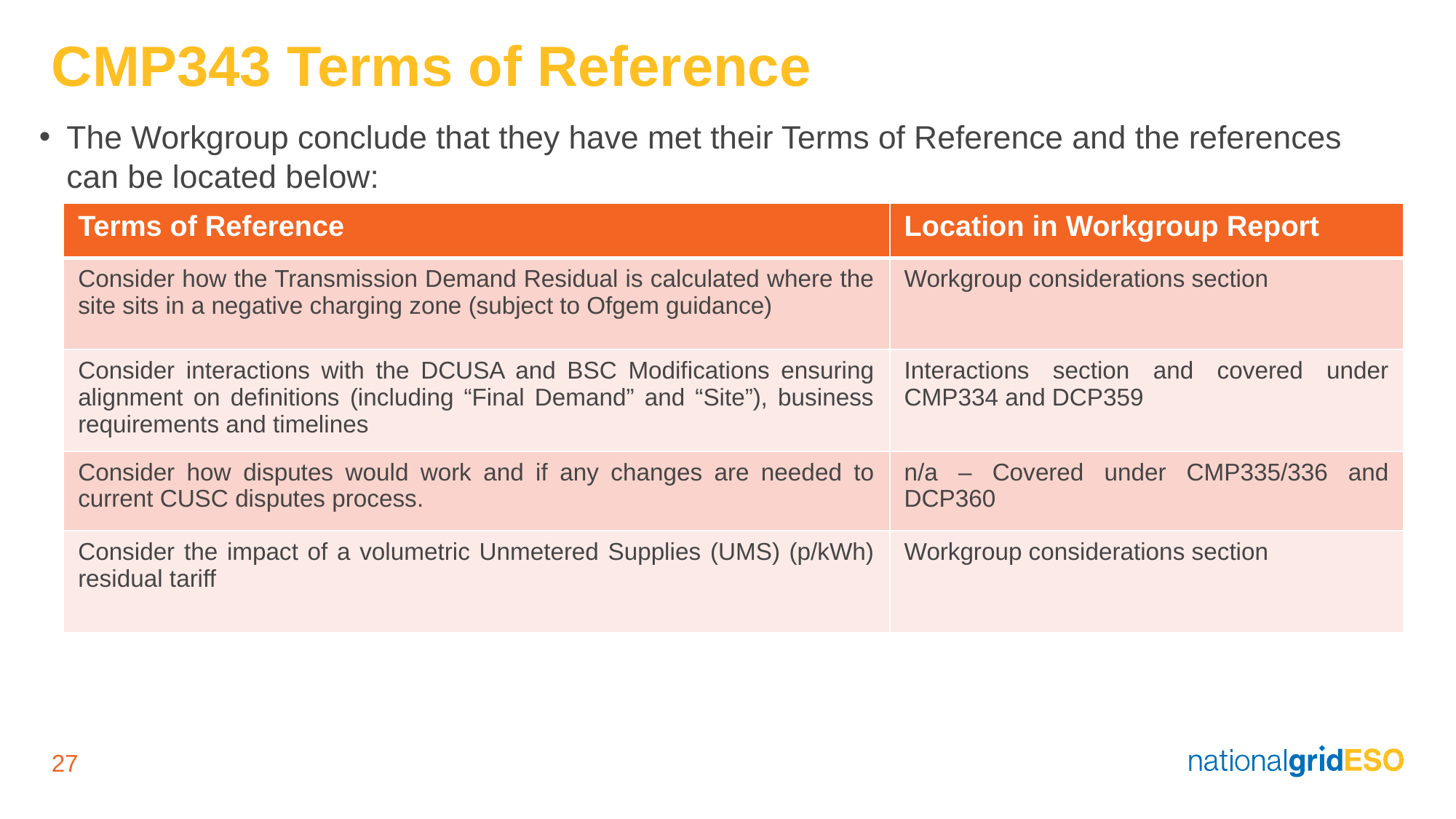

# CMP343 Terms of Reference
The Workgroup conclude that they have met their Terms of Reference and the references can be located below:

| Terms of Reference | Location in Workgroup Report |
| --- | --- |
| Consider how the Transmission Demand Residual is calculated where the site sits in a negative charging zone (subject to Ofgem guidance) | Workgroup considerations section |
| Consider interactions with the DCUSA and BSC Modifications ensuring alignment on definitions (including “Final Demand” and “Site”), business requirements and timelines | Interactions section and covered under CMP334 and DCP359 |
| Consider how disputes would work and if any changes are needed to current CUSC disputes process. | n/a – Covered under CMP335/336 and DCP360 |
| Consider the impact of a volumetric Unmetered Supplies (UMS) (p/kWh) residual tariff | Workgroup considerations section |